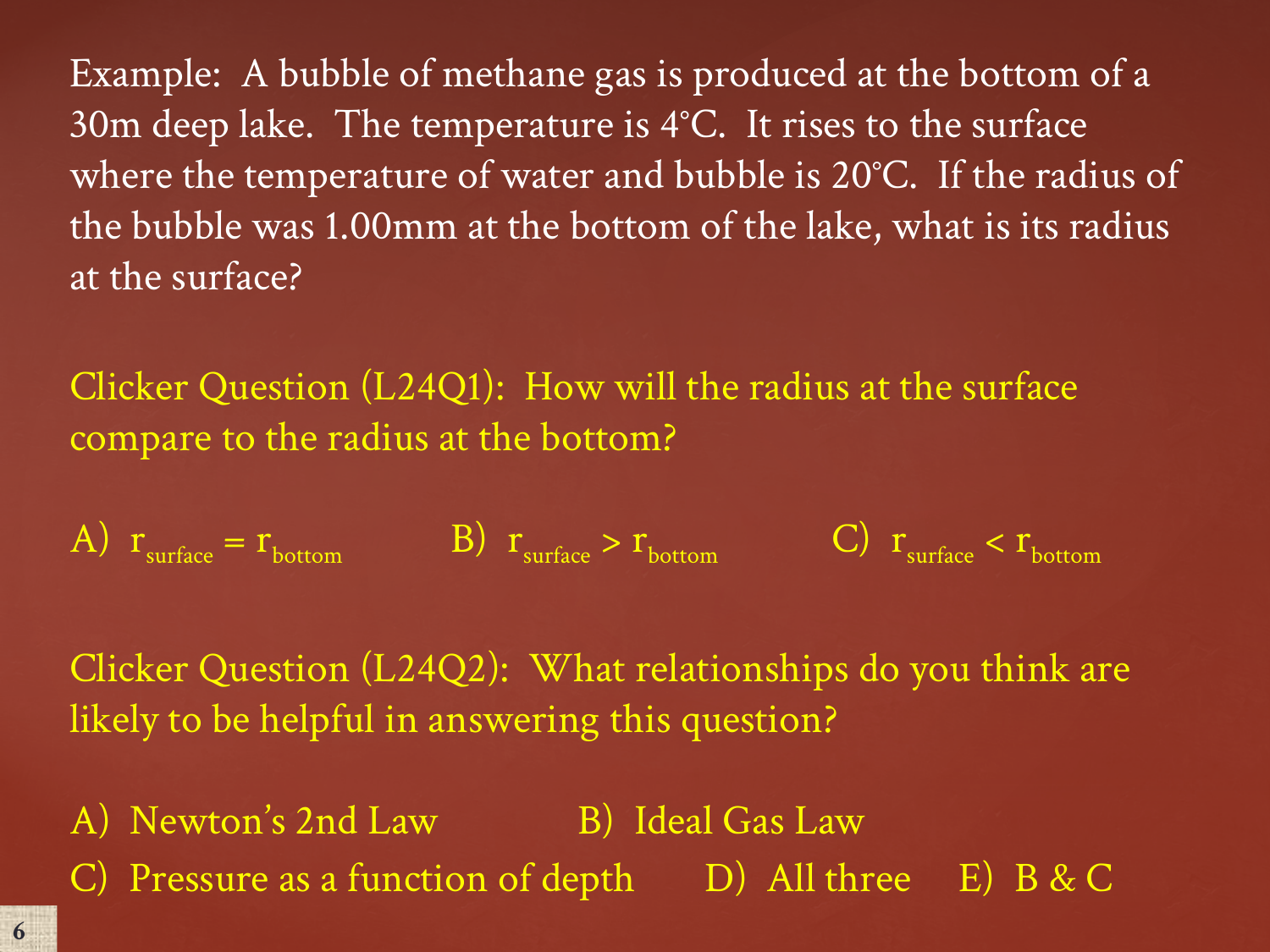

Example:  A bubble of methane gas is produced at the bottom of a 30m deep lake.  The temperature is 4°C.  It rises to the surface where the temperature of water and bubble is 20°C.  If the radius of the bubble was 1.00mm at the bottom of the lake, what is its radius at the surface?
Clicker Question (L24Q1):  How will the radius at the surface compare to the radius at the bottom?

A)  rsurface = rbottom	B)  rsurface > rbottom	C)  rsurface < rbottom
Clicker Question (L24Q2):  What relationships do you think are likely to be helpful in answering this question?

A)  Newton’s 2nd Law		B)  Ideal Gas Law
C)  Pressure as a function of depth	D)  All three	E)  B & C
6